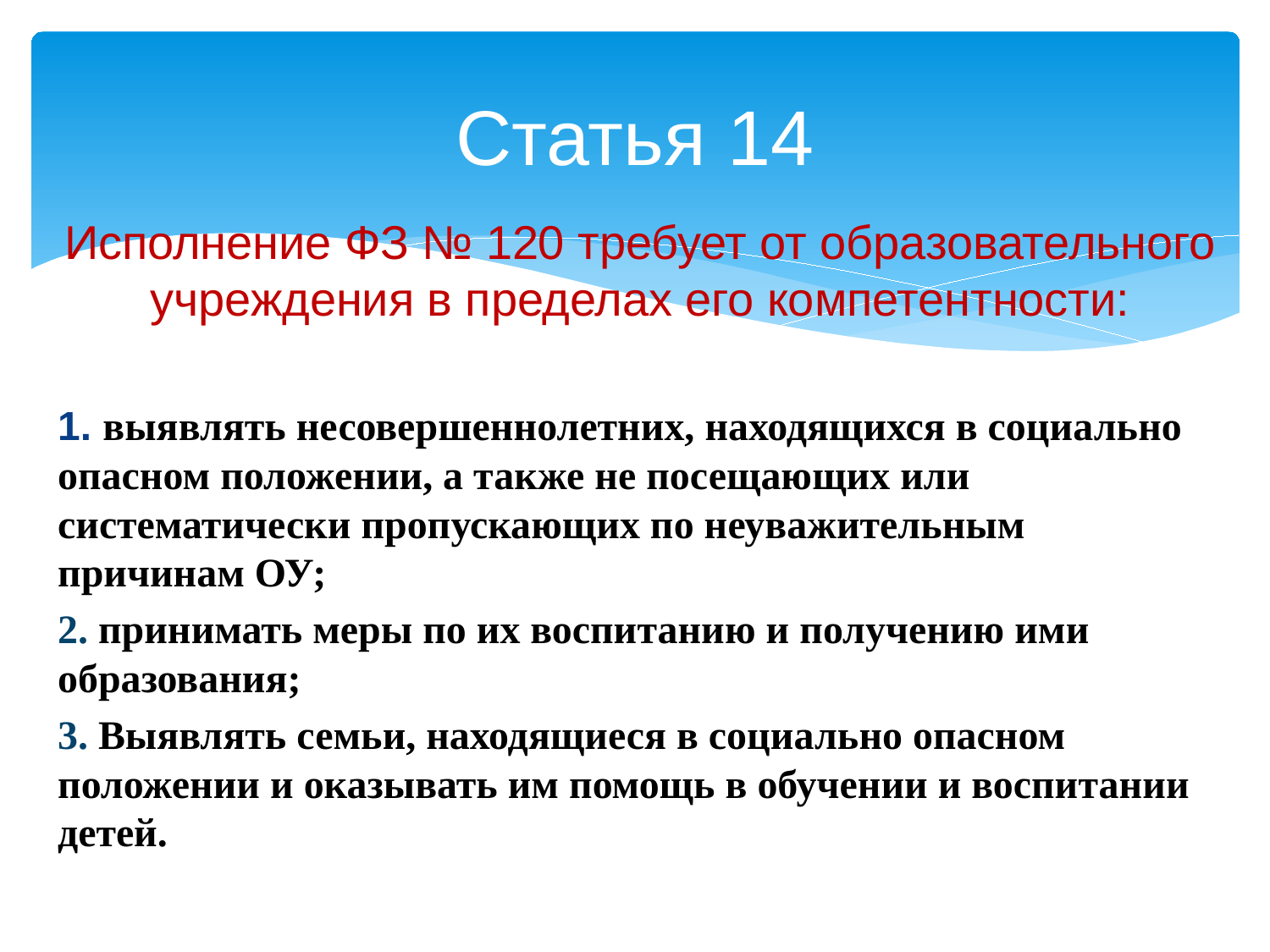

# Статья 14
Исполнение ФЗ № 120 требует от образовательного учреждения в пределах его компетентности:

1. выявлять несовершеннолетних, находящихся в социально опасном положении, а также не посещающих или систематически пропускающих по неуважительным причинам ОУ;
2. принимать меры по их воспитанию и получению ими образования;
3. Выявлять семьи, находящиеся в социально опасном положении и оказывать им помощь в обучении и воспитании детей.